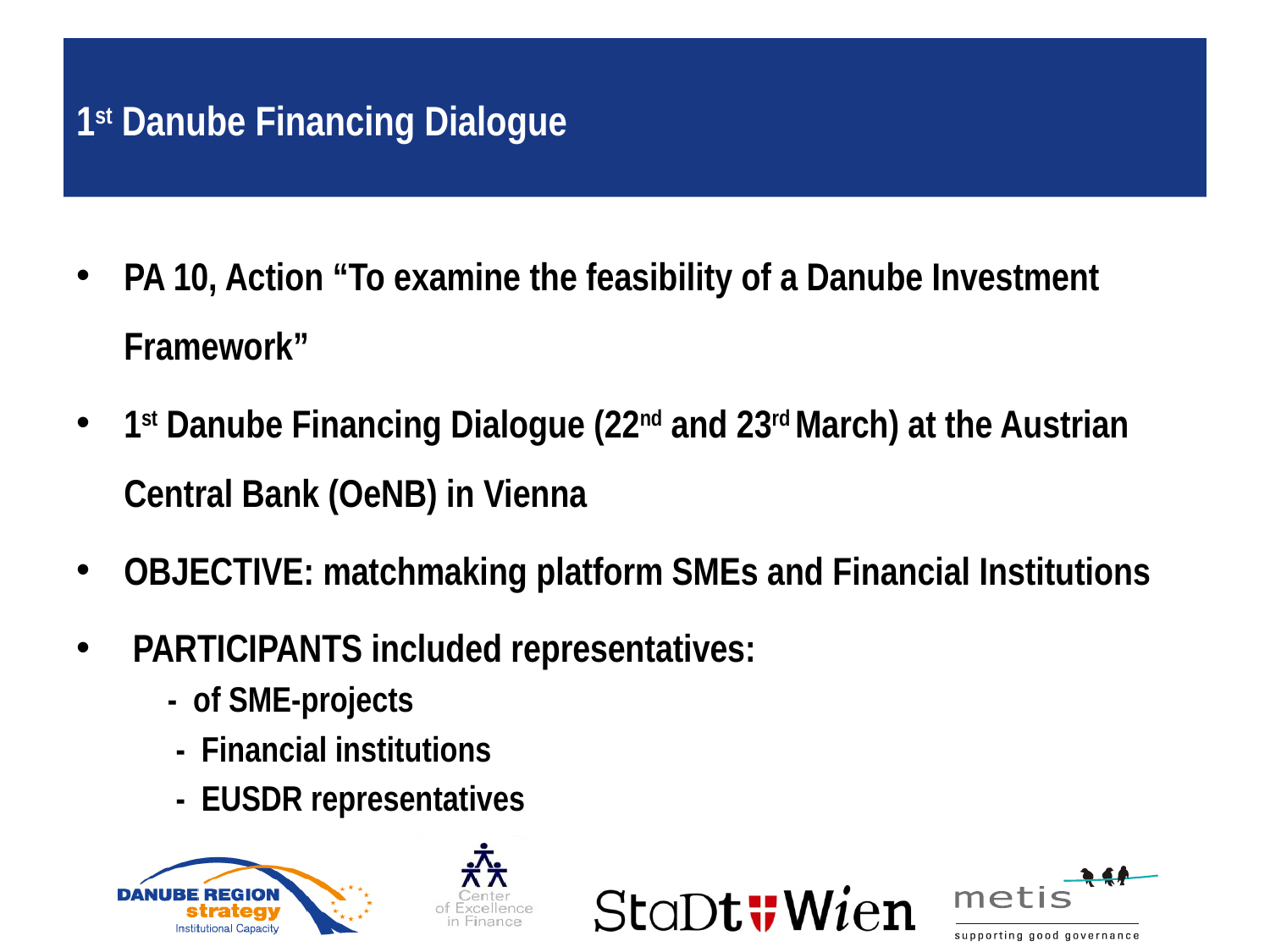

# 1st Danube Financing Dialogue
PA 10, Action “To examine the feasibility of a Danube Investment Framework”
1st Danube Financing Dialogue (22nd and 23rd March) at the Austrian Central Bank (OeNB) in Vienna
OBJECTIVE: matchmaking platform SMEs and Financial Institutions
 PARTICIPANTS included representatives:
     -  of SME-projects
      -  Financial institutions
      -  EUSDR representatives